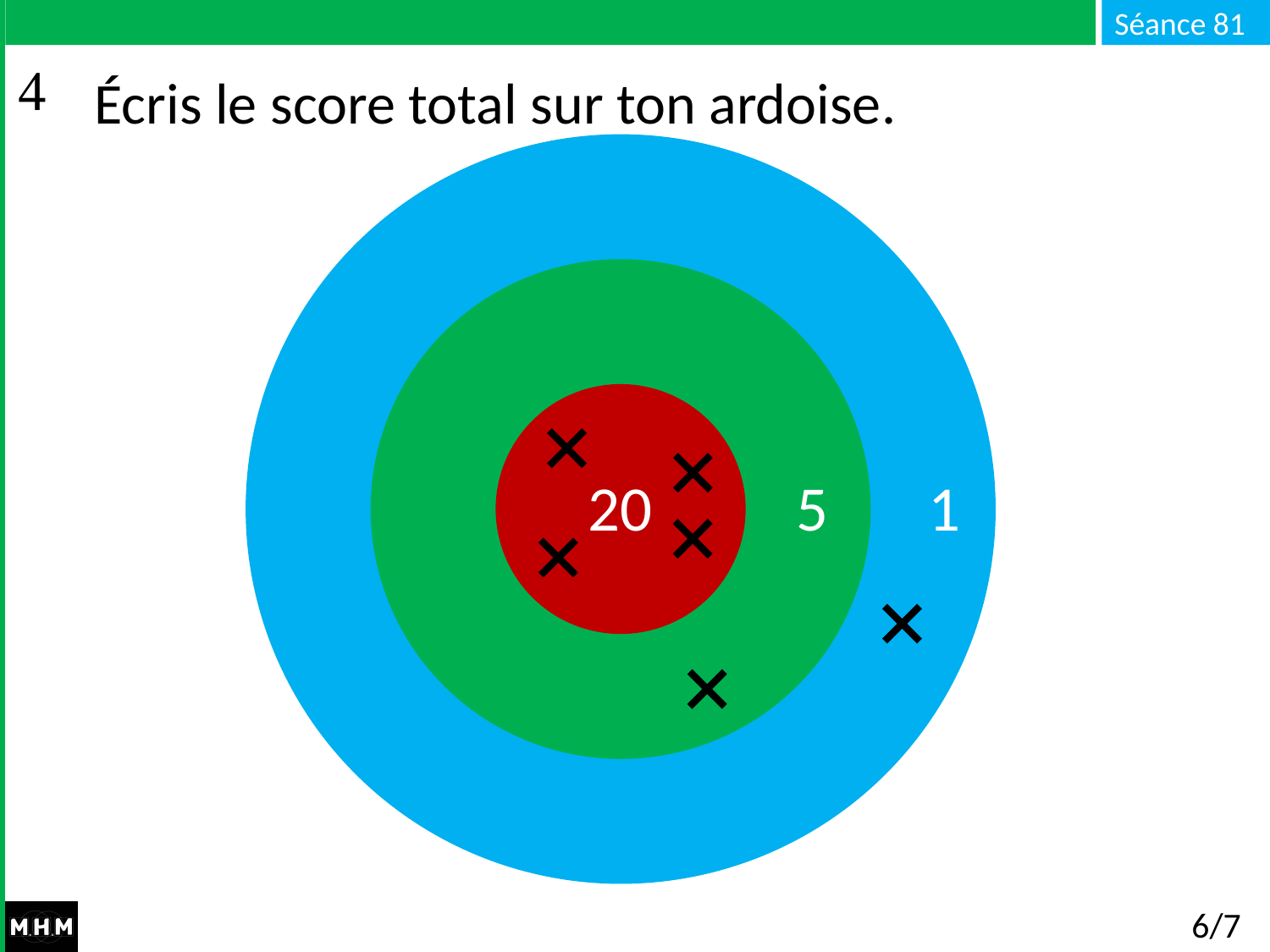

# Écris le score total sur ton ardoise.

20          5       1

6/7